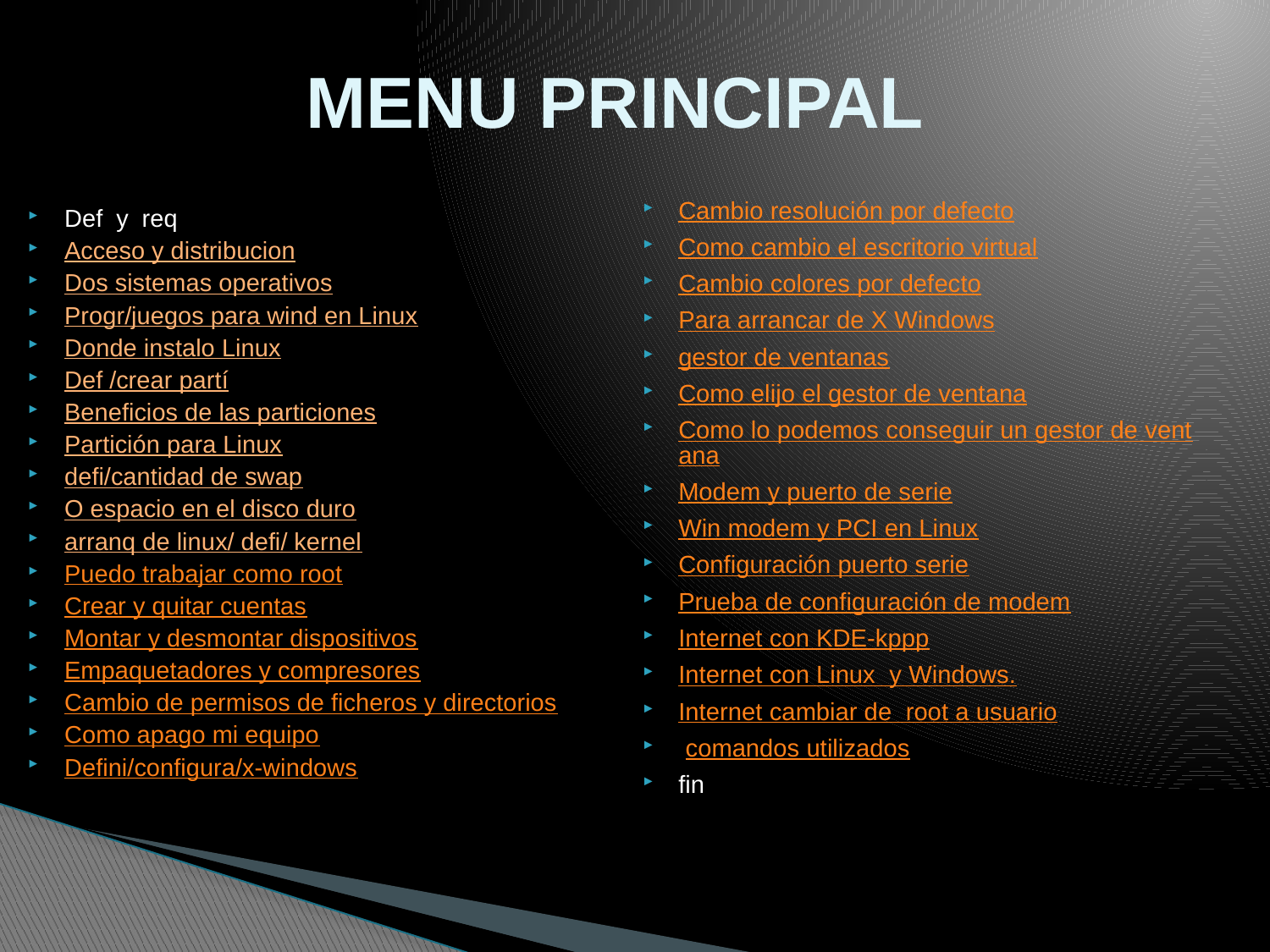

# MENU PRINCIPAL

Def  y  req
Acceso y distribucion
Dos sistemas operativos
Progr/juegos para wind en Linux
Donde instalo Linux
Def /crear partí
Beneficios de las particiones
Partición para Linux
defi/cantidad de swap
O espacio en el disco duro
arranq de linux/ defi/ kernel
Puedo trabajar como root
Crear y quitar cuentas
Montar y desmontar dispositivos
Empaquetadores y compresores
Cambio de permisos de ficheros y directorios
Como apago mi equipo
Defini/configura/x-windows

Cambio resolución por defecto
Como cambio el escritorio virtual
Cambio colores por defecto
Para arrancar de X Windows
gestor de ventanas
Como elijo el gestor de ventana
Como lo podemos conseguir un gestor de ventana
Modem y puerto de serie
Win modem y PCI en Linux
Configuración puerto serie
Prueba de configuración de modem
Internet con KDE-kppp
Internet con Linux  y Windows.
Internet cambiar de  root a usuario
 comandos utilizados
fin